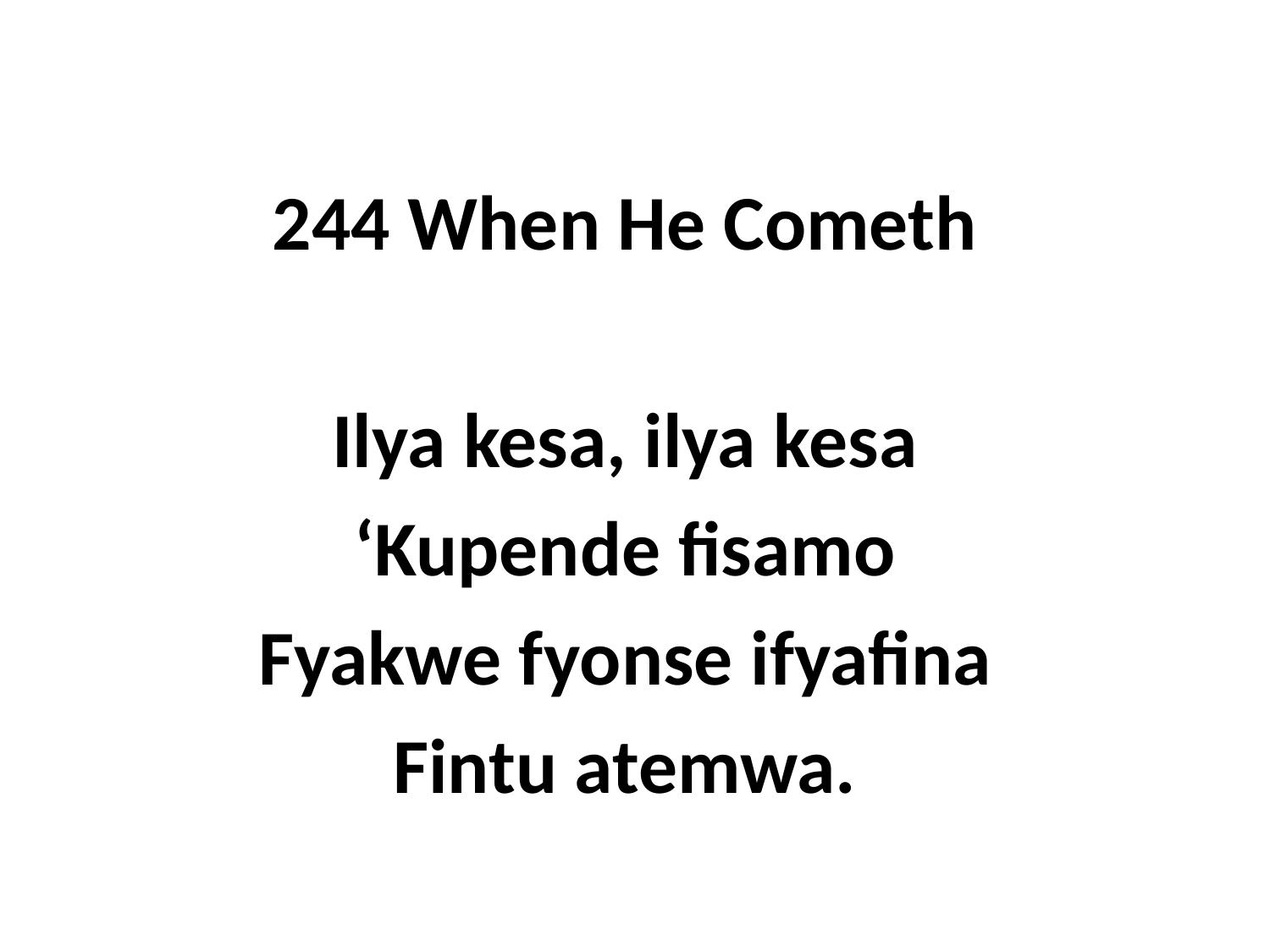

244 When He Cometh

Ilya kesa, ilya kesa
‘Kupende fisamo
Fyakwe fyonse ifyafina
Fintu atemwa.